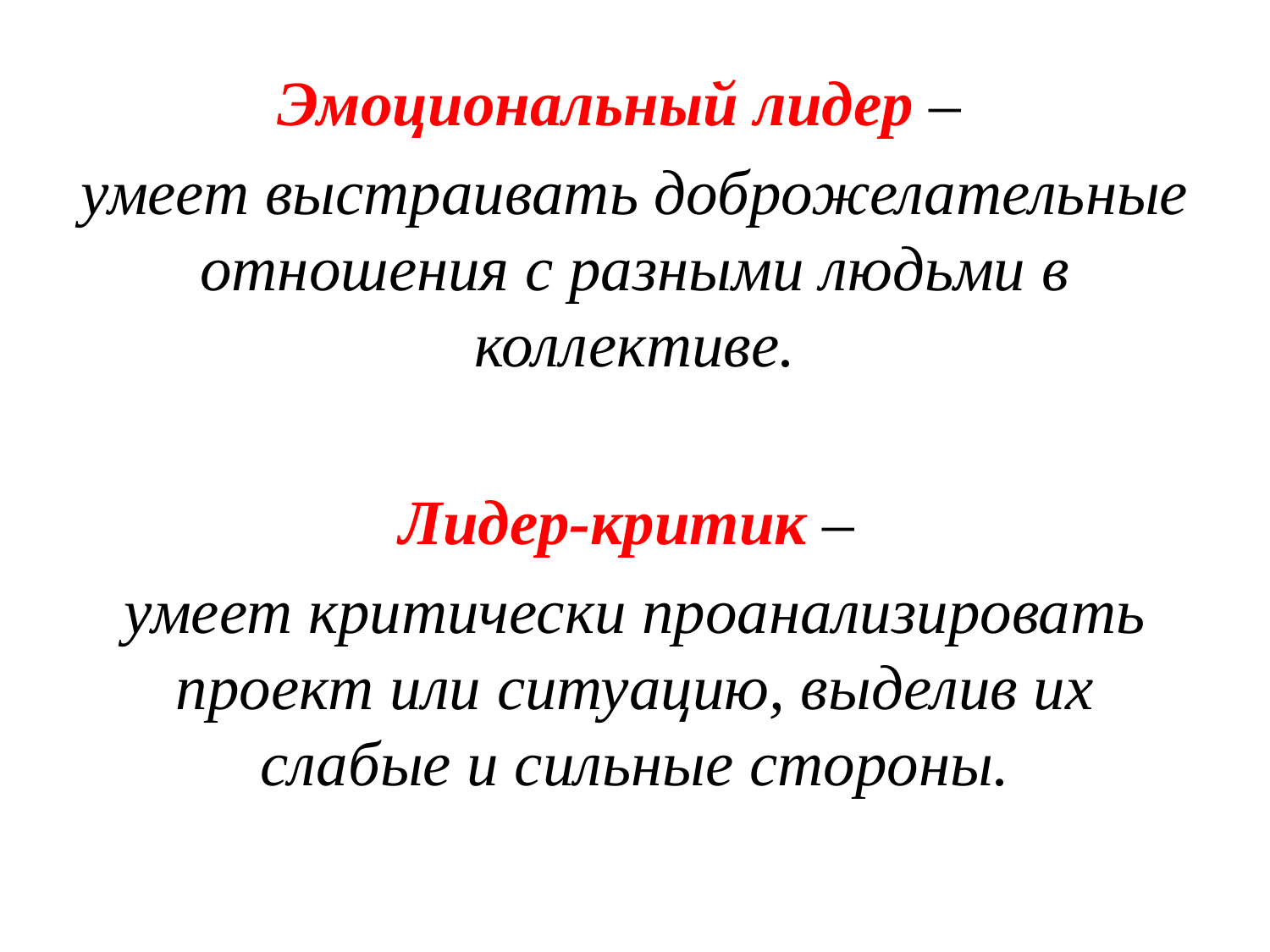

Эмоциональный лидер –
умеет выстраивать доброжелательные отношения с разными людьми в коллективе.

Лидер-критик –
умеет критически проанализировать проект или ситуацию, выделив их слабые и сильные стороны.